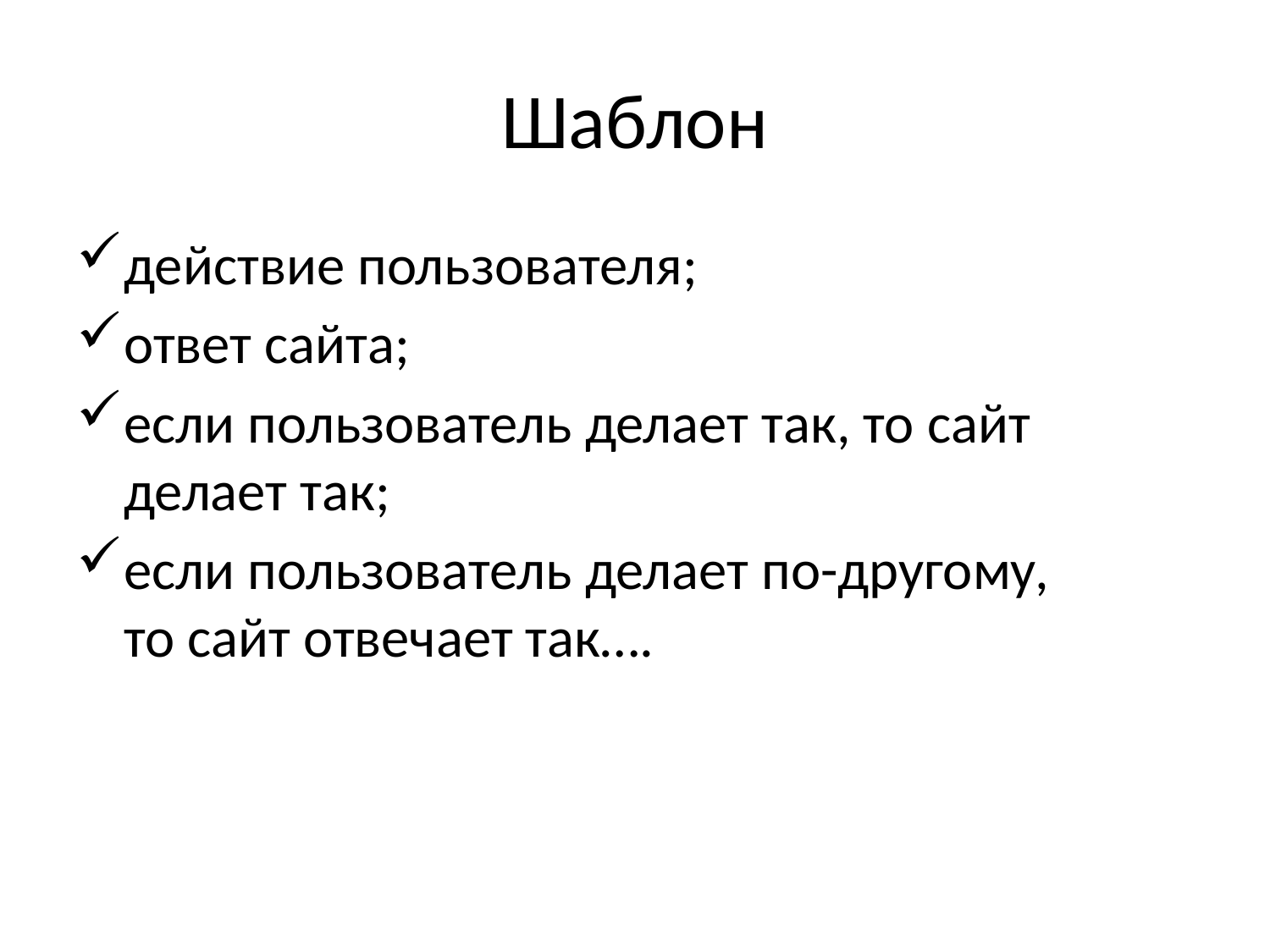

# Шаблон
действие пользователя;
ответ сайта;
если пользователь делает так, то сайт делает так;
если пользователь делает по-другому, то сайт отвечает так….